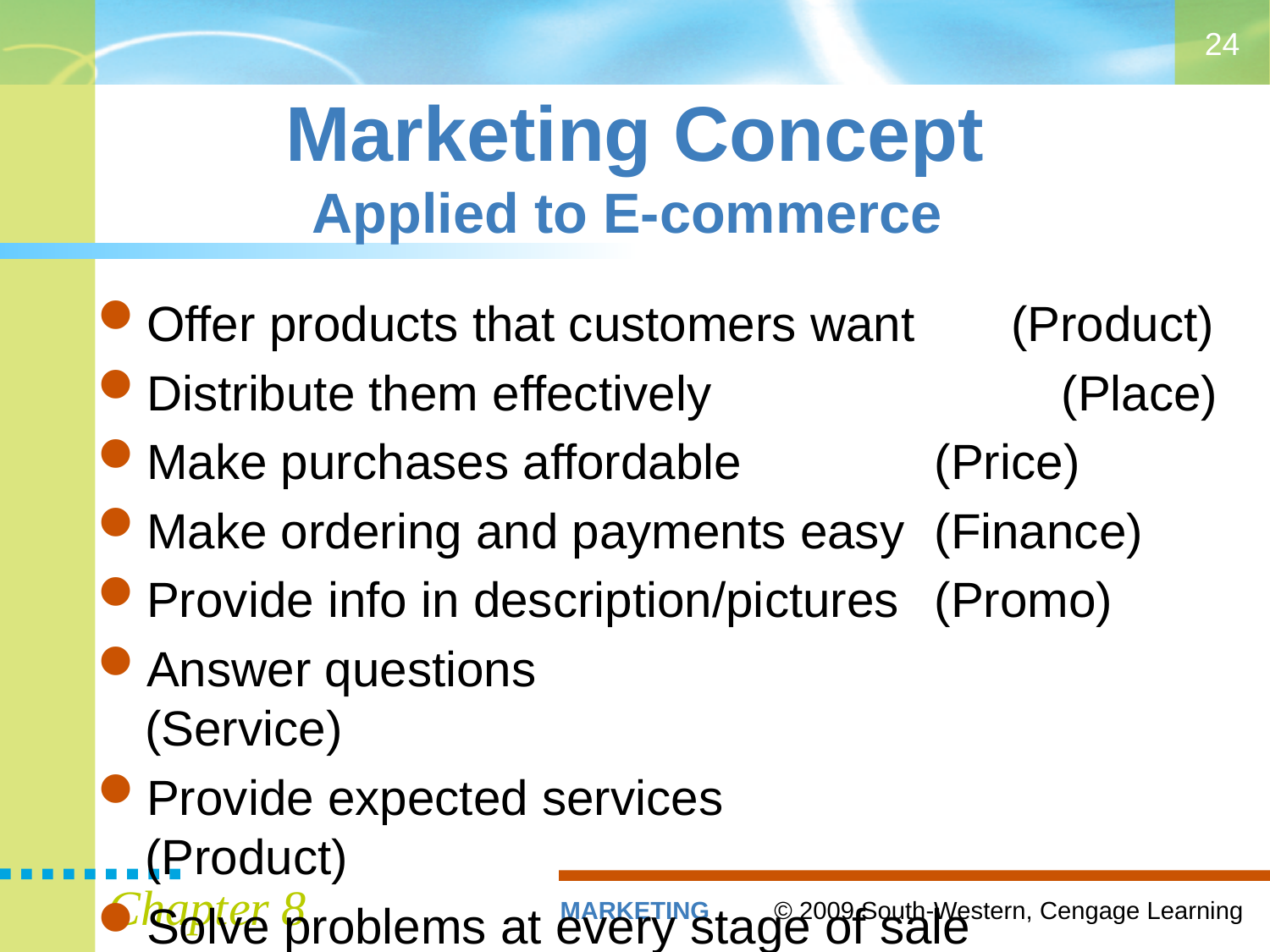

24
# Marketing Concept Applied to E-commerce
Offer products that customers want       (Product)
Distribute them effectively			  (Place)
Make purchases affordable		  (Price)
Make ordering and payments easy	  (Finance)
Provide info in description/pictures	  (Promo)
Answer questions				  (Service)
Provide expected services			  (Product)
Solve problems at every stage of sale	  (Service)

Chapter 8